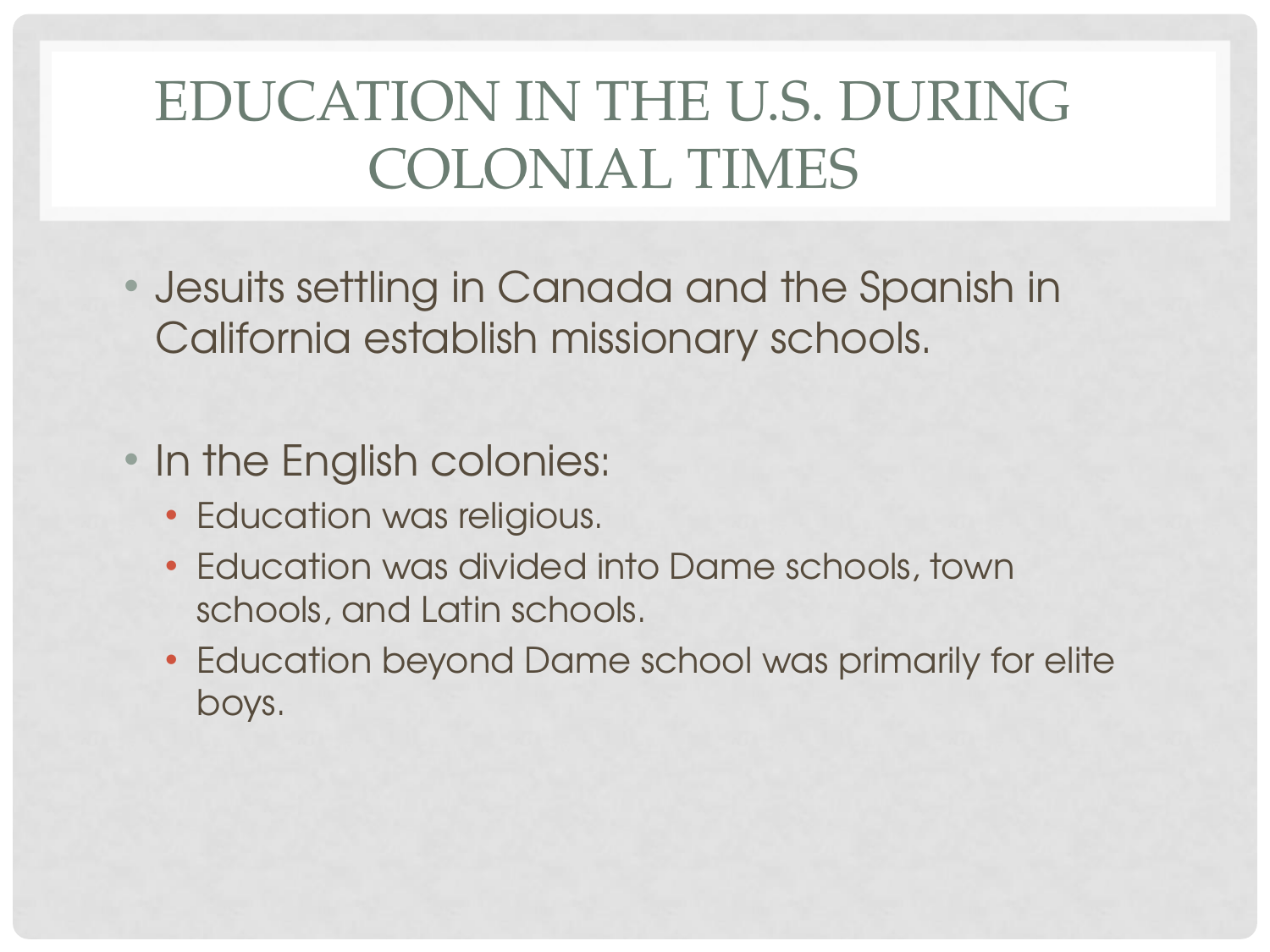

# EDUCATION IN THE U.S. DURING COLONIAL TIMES
Jesuits settling in Canada and the Spanish in California establish missionary schools.

In the English colonies:
Education was religious.
Education was divided into Dame schools, town schools, and Latin schools.
Education beyond Dame school was primarily for elite boys.